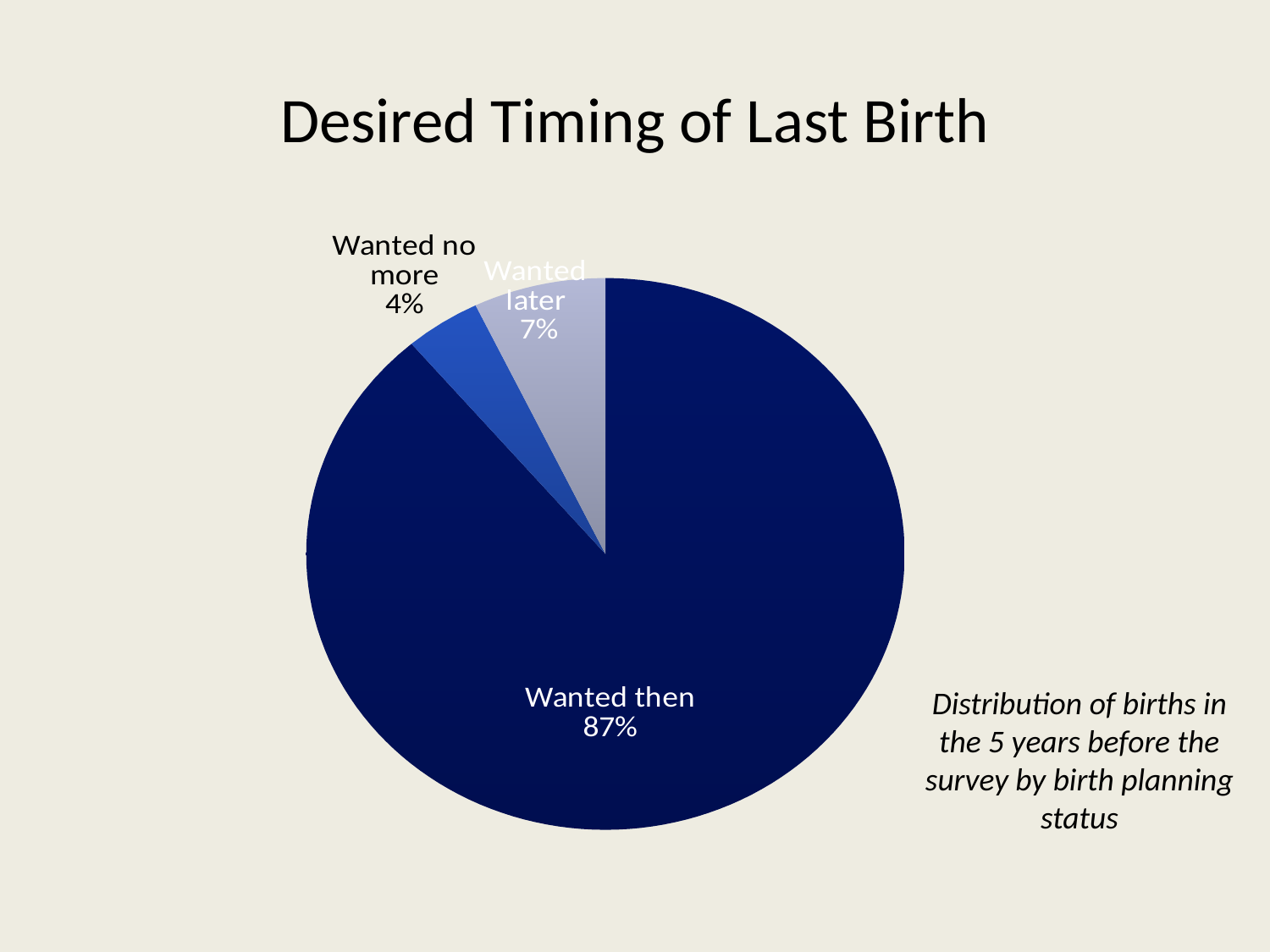

# Desired Timing of Last Birth

### Chart

| Category | Sales |
|---|---|
| Wanted then | 87.0 |
| Wanted no more | 4.0 |
| Wanted later  | 7.0 |
Distribution of births in the 5 years before the survey by birth planning status